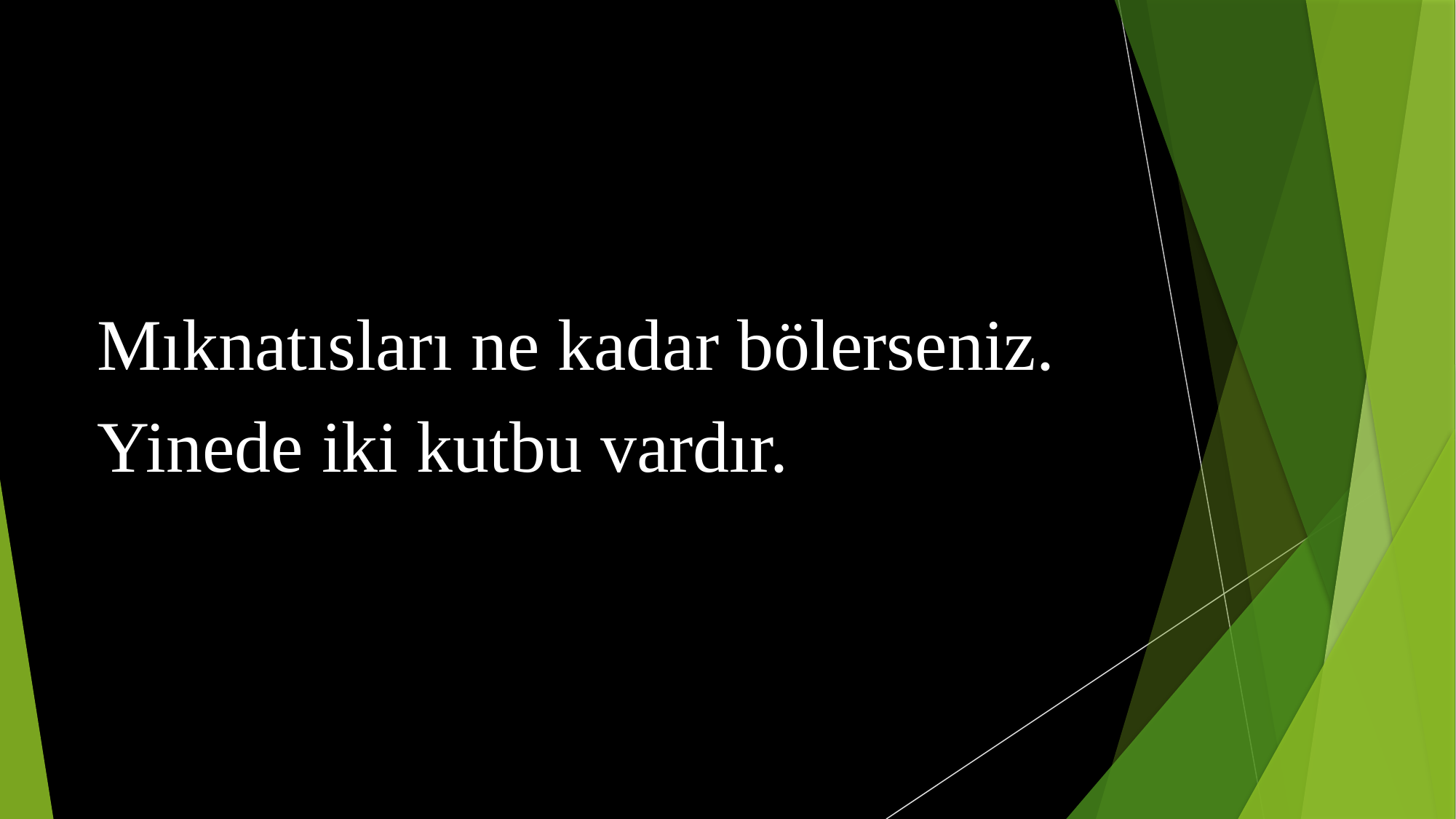

Mıknatısları ne kadar bölerseniz.
Yinede iki kutbu vardır.